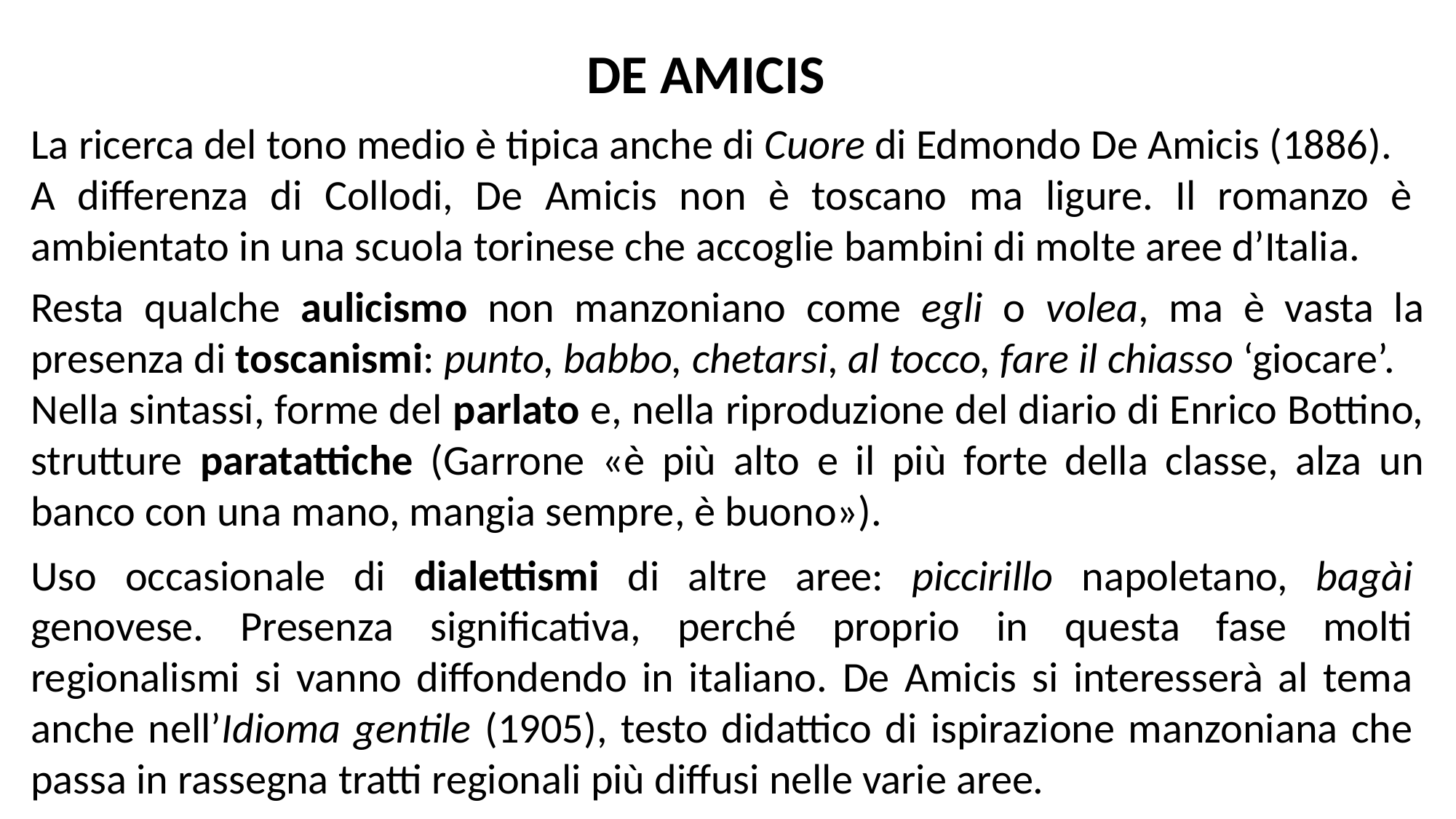

DE AMICIS
La ricerca del tono medio è tipica anche di Cuore di Edmondo De Amicis (1886).
A differenza di Collodi, De Amicis non è toscano ma ligure. Il romanzo è ambientato in una scuola torinese che accoglie bambini di molte aree d’Italia.
Resta qualche aulicismo non manzoniano come egli o volea, ma è vasta la presenza di toscanismi: punto, babbo, chetarsi, al tocco, fare il chiasso ‘giocare’.
Nella sintassi, forme del parlato e, nella riproduzione del diario di Enrico Bottino, strutture paratattiche (Garrone «è più alto e il più forte della classe, alza un banco con una mano, mangia sempre, è buono»).
Uso occasionale di dialettismi di altre aree: piccirillo napoletano, bagài genovese. Presenza significativa, perché proprio in questa fase molti regionalismi si vanno diffondendo in italiano. De Amicis si interesserà al tema anche nell’Idioma gentile (1905), testo didattico di ispirazione manzoniana che passa in rassegna tratti regionali più diffusi nelle varie aree.